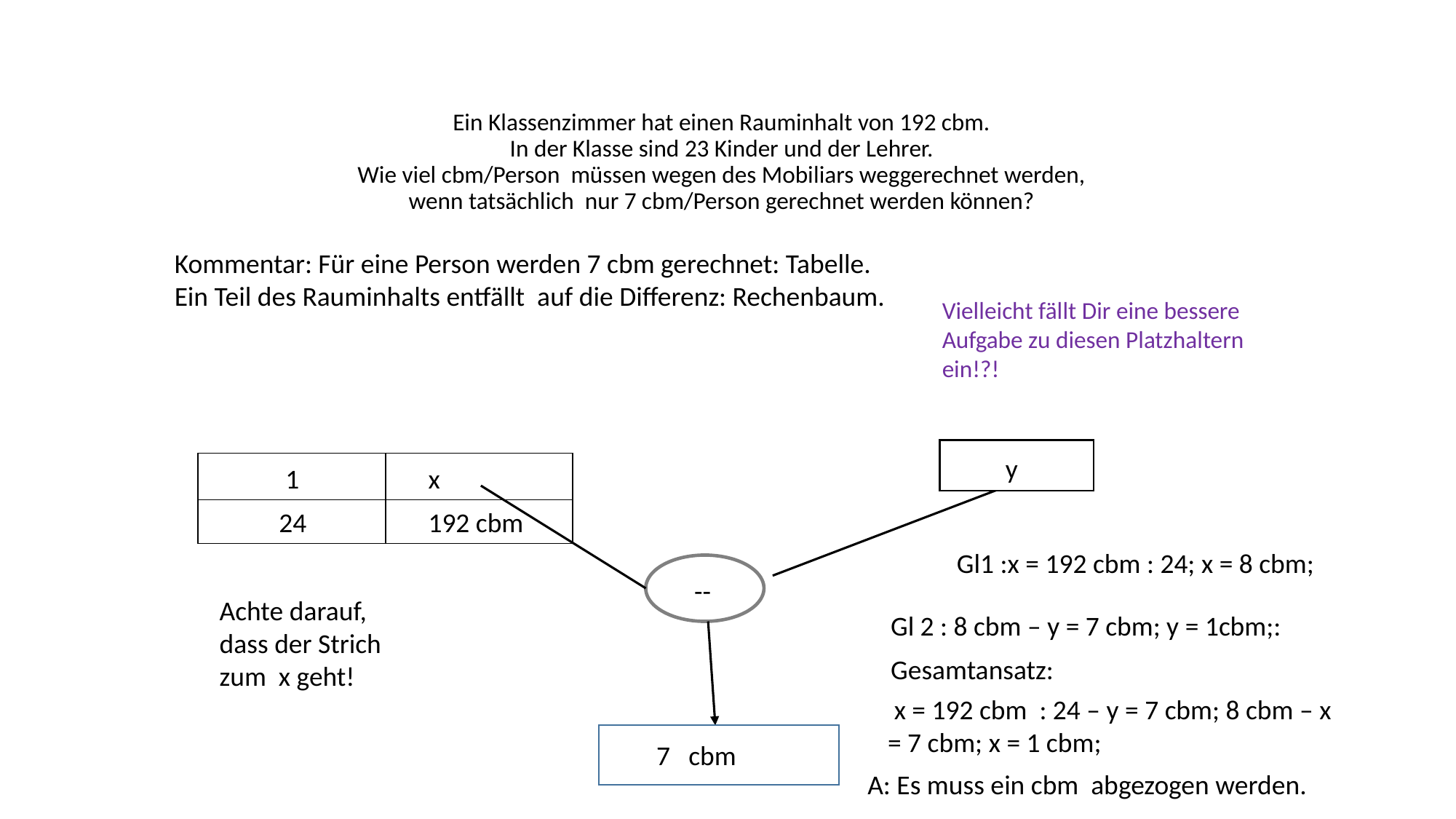

# Ein Klassenzimmer hat einen Rauminhalt von 192 cbm. In der Klasse sind 23 Kinder und der Lehrer. Wie viel cbm/Person  müssen wegen des Mobiliars weggerechnet werden, wenn tatsächlich  nur 7 cbm/Person gerechnet werden können?
Kommentar: Für eine Person werden 7 cbm gerechnet: Tabelle.
Ein Teil des Rauminhalts entfällt  auf die Differenz: Rechenbaum.
Vielleicht fällt Dir eine bessere Aufgabe zu diesen Platzhaltern ein!?!

y
|  |  |
| --- | --- |
|  |  |
x
1
24
192 cbm
Gl1 :x = 192 cbm : 24; x = 8 cbm;

--
Achte darauf, dass der Strich zum  x geht!
Gl 2 : 8 cbm – y = 7 cbm; y = 1cbm;:
Gesamtansatz:
 x = 192 cbm  : 24 – y = 7 cbm; 8 cbm – x = 7 cbm; x = 1 cbm;

7   cbm
A: Es muss ein cbm  abgezogen werden.